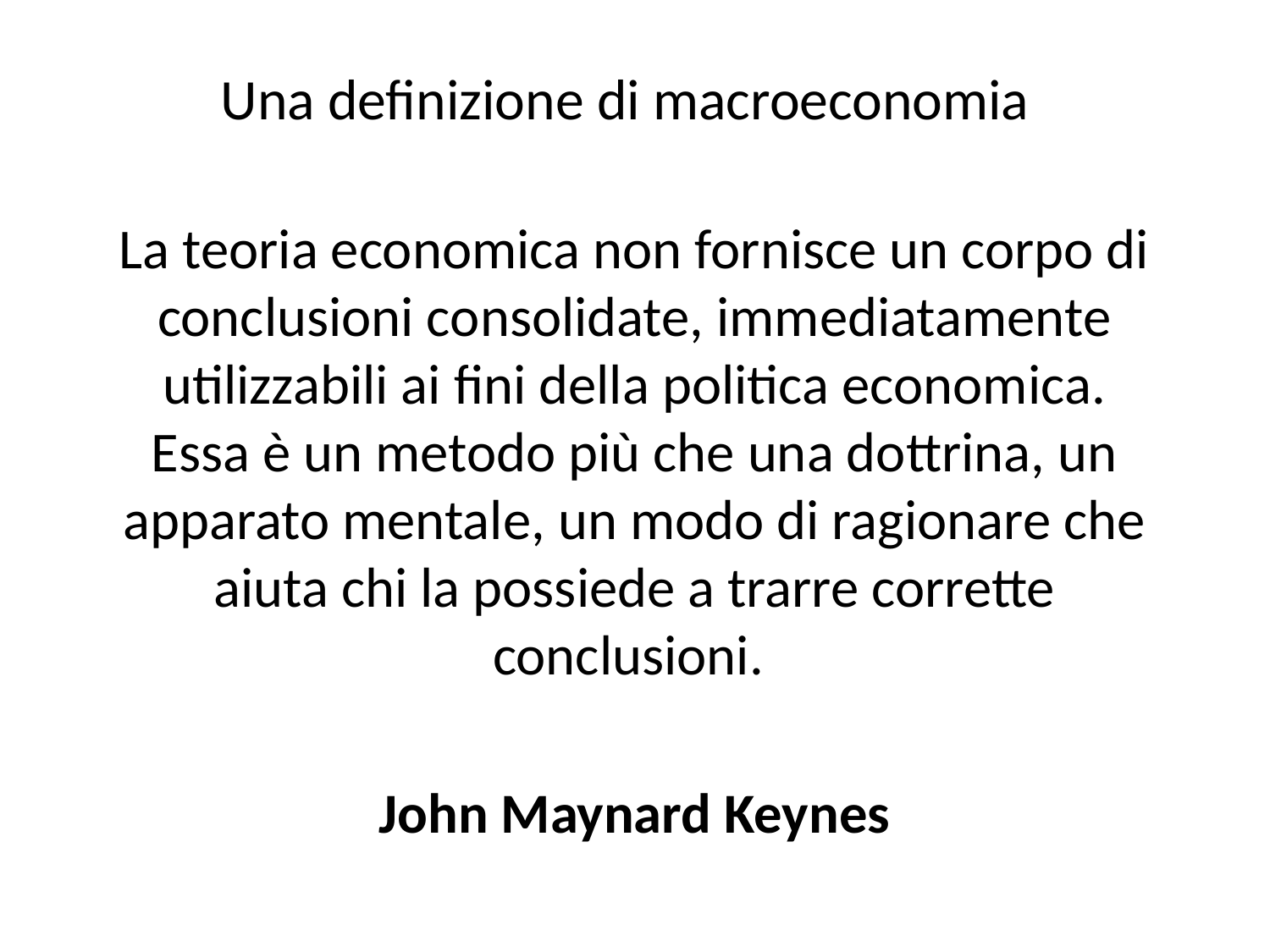

# Una definizione di macroeconomia
La teoria economica non fornisce un corpo di conclusioni consolidate, immediatamente utilizzabili ai fini della politica economica. Essa è un metodo più che una dottrina, un apparato mentale, un modo di ragionare che aiuta chi la possiede a trarre corrette conclusioni.

John Maynard Keynes